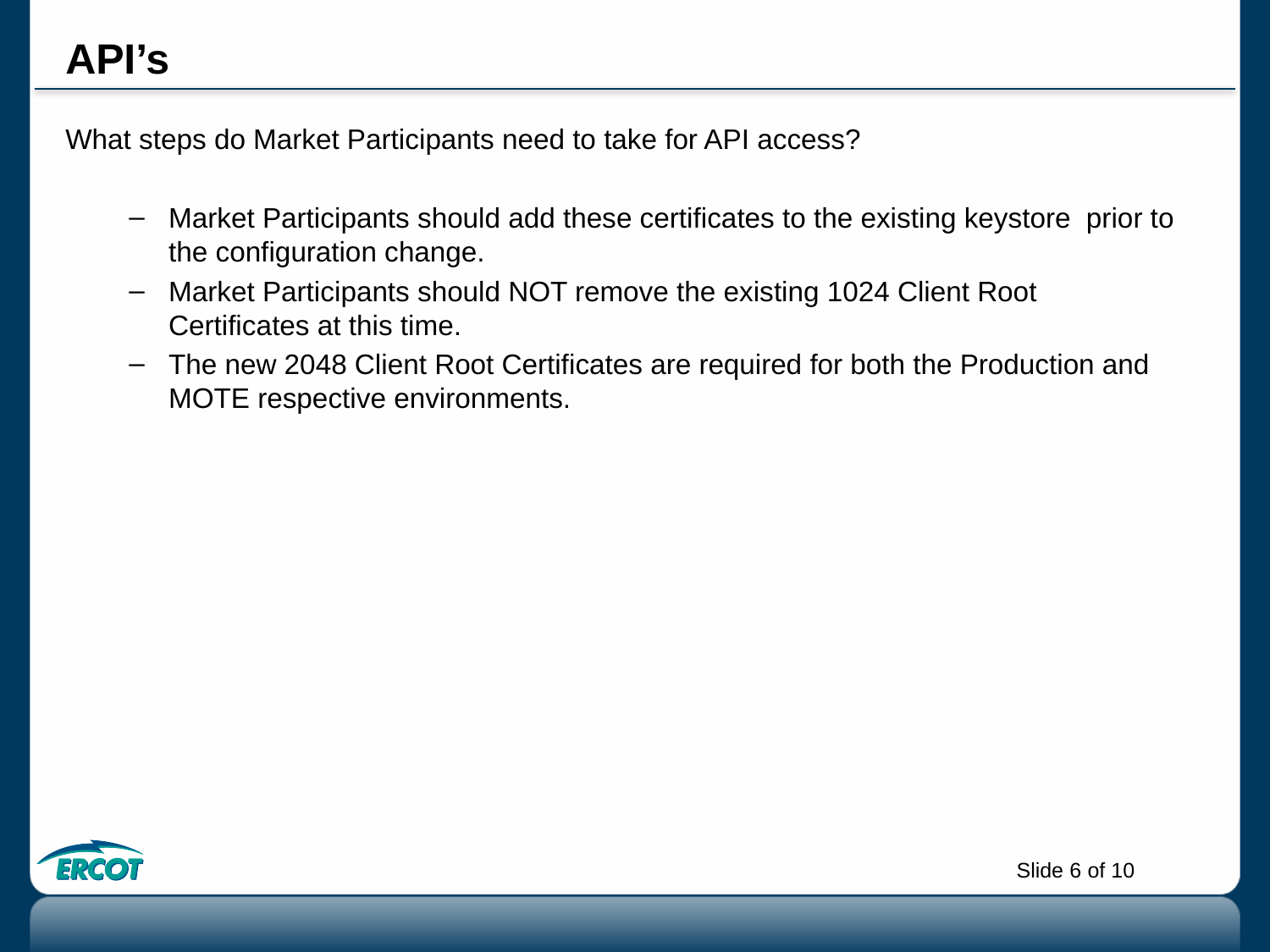

# API’s
What steps do Market Participants need to take for API access?

Market Participants should add these certificates to the existing keystore  prior to the configuration change.
Market Participants should NOT remove the existing 1024 Client Root Certificates at this time.
The new 2048 Client Root Certificates are required for both the Production and MOTE respective environments.